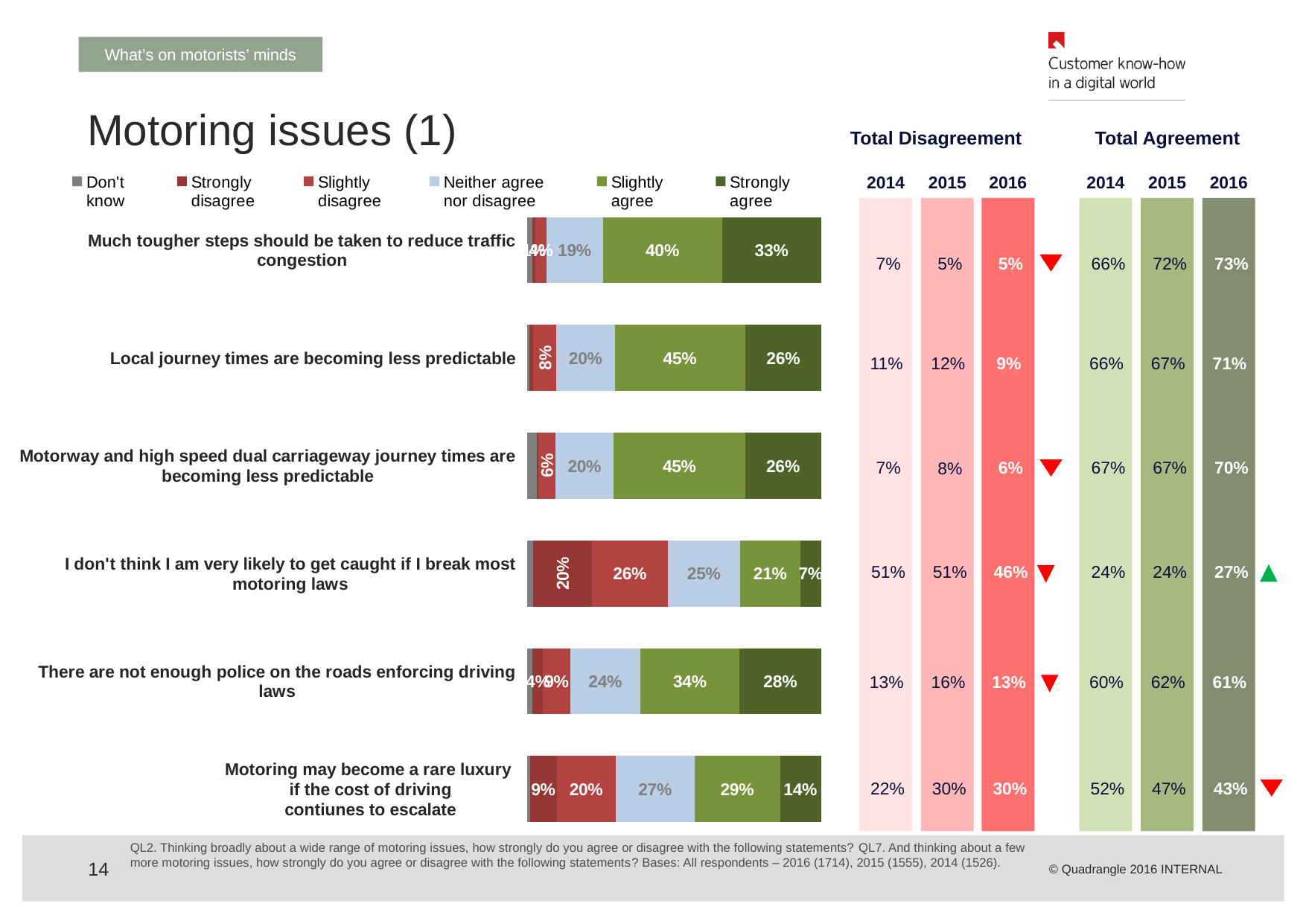

What’s on motorists’ minds
# Motoring issues (1)
Total Disagreement
Total Agreement

### Chart

| Category | Don't
know | Strongly
disagree | Slightly
disagree | Neither agree
nor disagree | Slightly
agree | Strongly
agree |
|---|---|---|---|---|---|---|
| Motoring may become a rare luxury
if the cost of driving
 contiunes to escalate  | 0.009334889148191023 | 0.09218203033839 | 0.2 | 0.27 | 0.2900000000000003 | 0.14 |
| There are not enough police on the roads enforcing driving laws | 0.019253208868140005 | 0.03558926487748 | 0.09276546091015035 | 0.2409568261377004 | 0.34 | 0.27887981330220163 |
| I don't think I am very likely to get caught if I break most motoring laws | 0.019836639439910063 | 0.2012835472579 | 0.2613768961494017 | 0.2462077012835 | 0.20770128354730105 | 0.07000000000000002 |
| Motorway and high speed dual carriageway journey times are becoming less predictable | 0.03442240373396 | 0.003500583430572007 | 0.05892648774796 | 0.1995332555426005 | 0.44924154025669916 | 0.26 |
| Local journey times are becoming less predictable | 0.007584597432905012 | 0.014002333722289999 | 0.07876312718786 | 0.2 | 0.44690781796970114 | 0.2596266044341 |
| Much tougher steps should be taken to reduce traffic congestion | 0.01866977829638009 | 0.009334889148191023 | 0.037922987164530006 | 0.19 | 0.4031505250875003 | 0.3348891481914 |
2014
2015
2016
2014
2015
2016

7%
5%
5%
66%
72%
73%

11%
12%
9%
66%
67%
71%
7%
6%
67%
67%
70%
8%

51%
51%
46%
24%
24%
27%

13%
16%
13%
60%
62%
61%

22%
30%
30%
52%
47%
43%

QL2. Thinking broadly about a wide range of motoring issues, how strongly do you agree or disagree with the following statements? QL7. And thinking about a few more motoring issues, how strongly do you agree or disagree with the following statements? Bases: All respondents – 2016 (1714), 2015 (1555), 2014 (1526).